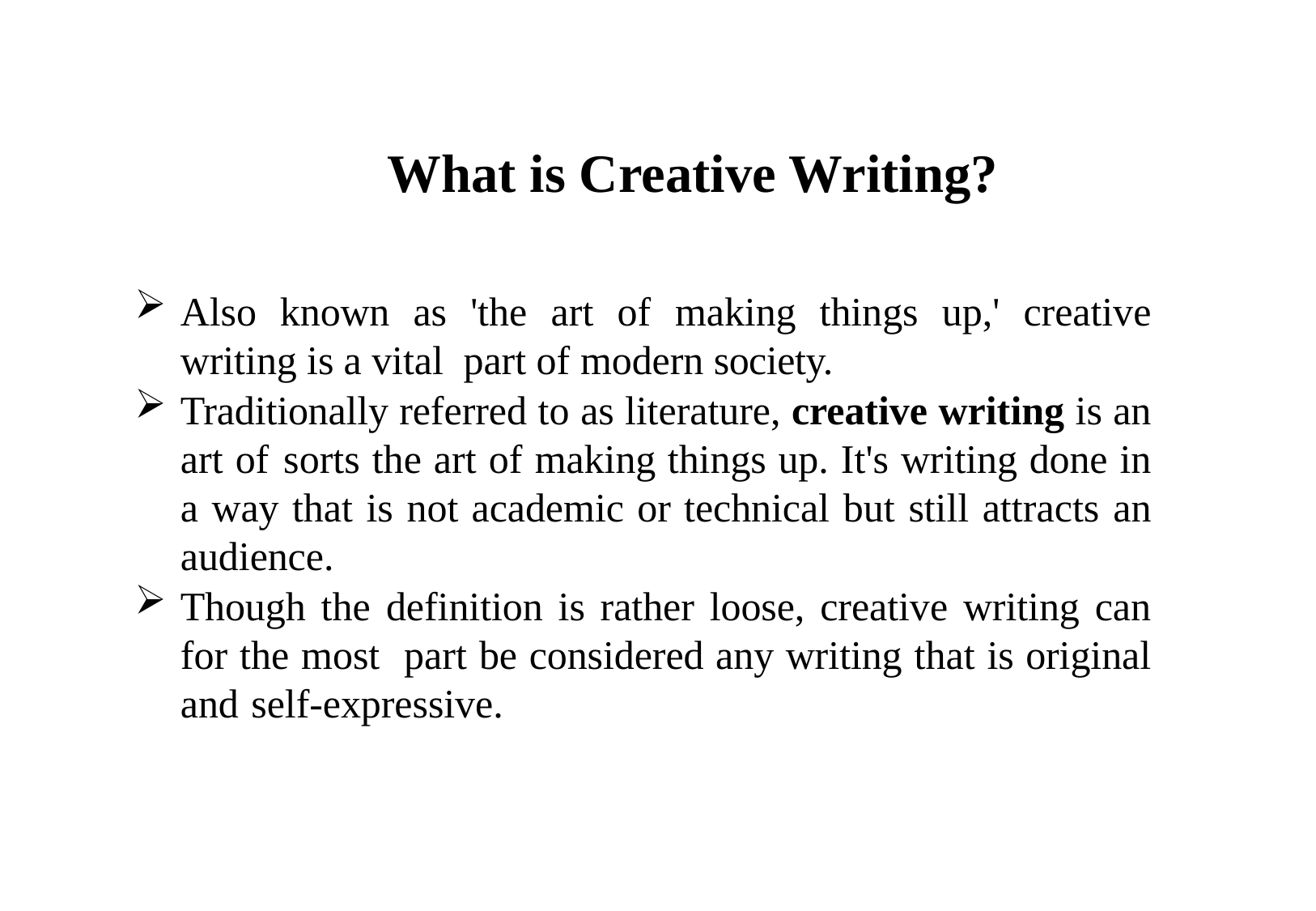

# What is Creative Writing?
Also known as 'the art of making things up,' creative writing is a vital  part of modern society.
Traditionally referred to as literature, creative writing is an art of sorts the art of making things up. It's writing done in a way that is not academic or technical but still attracts an audience.
Though the definition is rather loose, creative writing can for the most  part be considered any writing that is original and self-expressive.